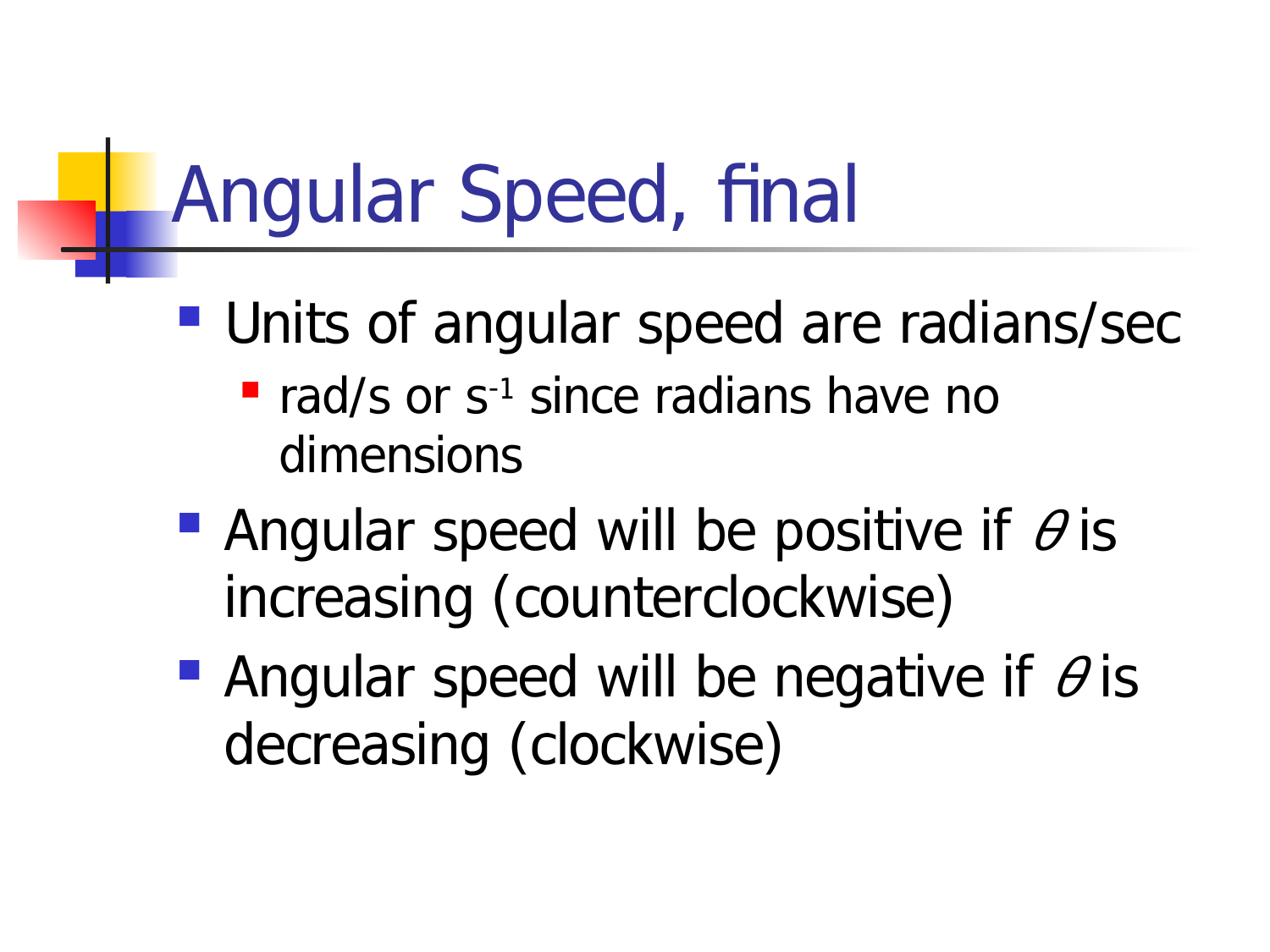

# Angular Speed, final
Units of angular speed are radians/sec
rad/s or s-1 since radians have no dimensions
Angular speed will be positive if θ is increasing (counterclockwise)
Angular speed will be negative if θ is decreasing (clockwise)